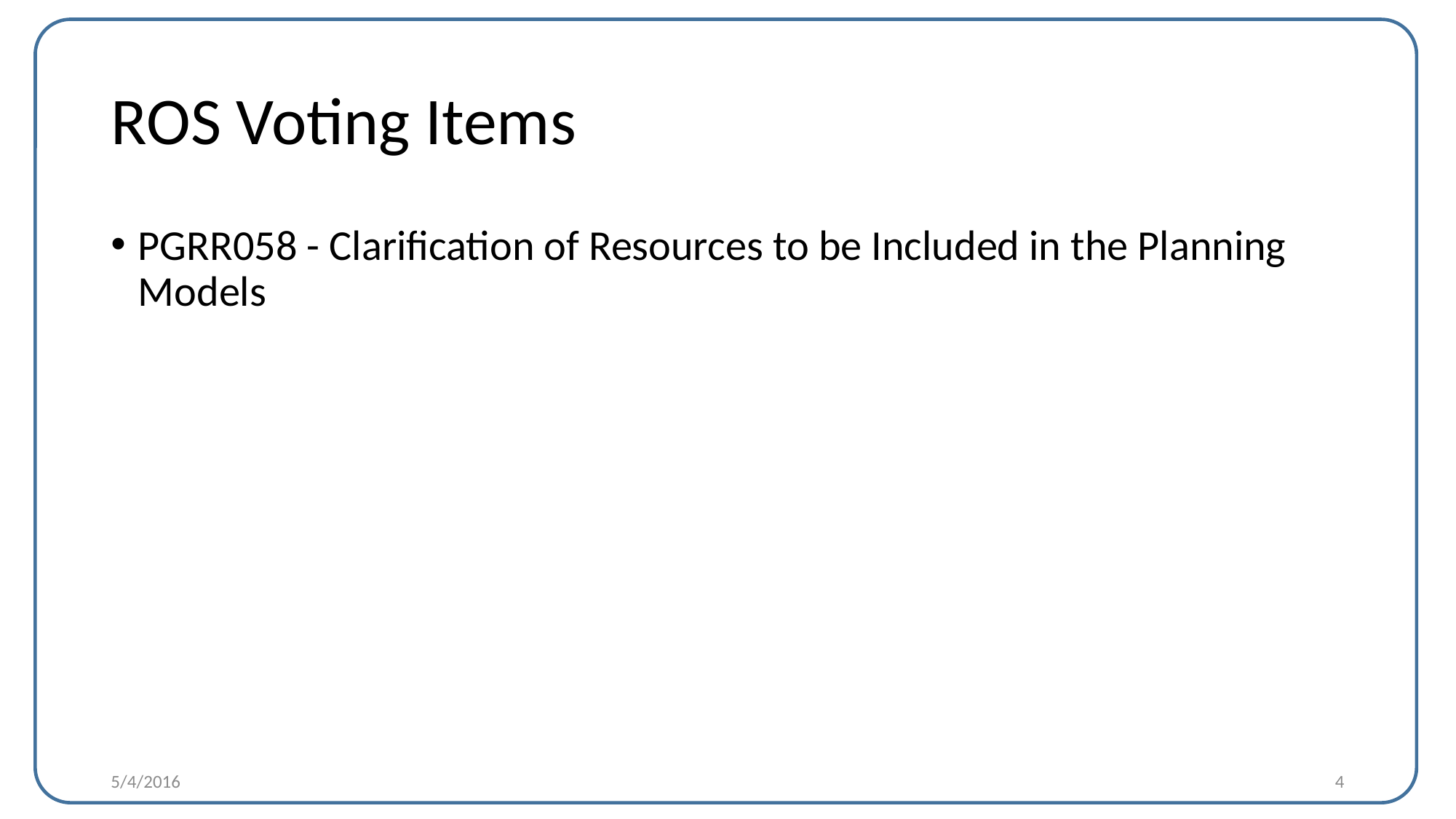

# ROS Voting Items
PGRR058 - Clarification of Resources to be Included in the Planning Models
5/4/2016
4